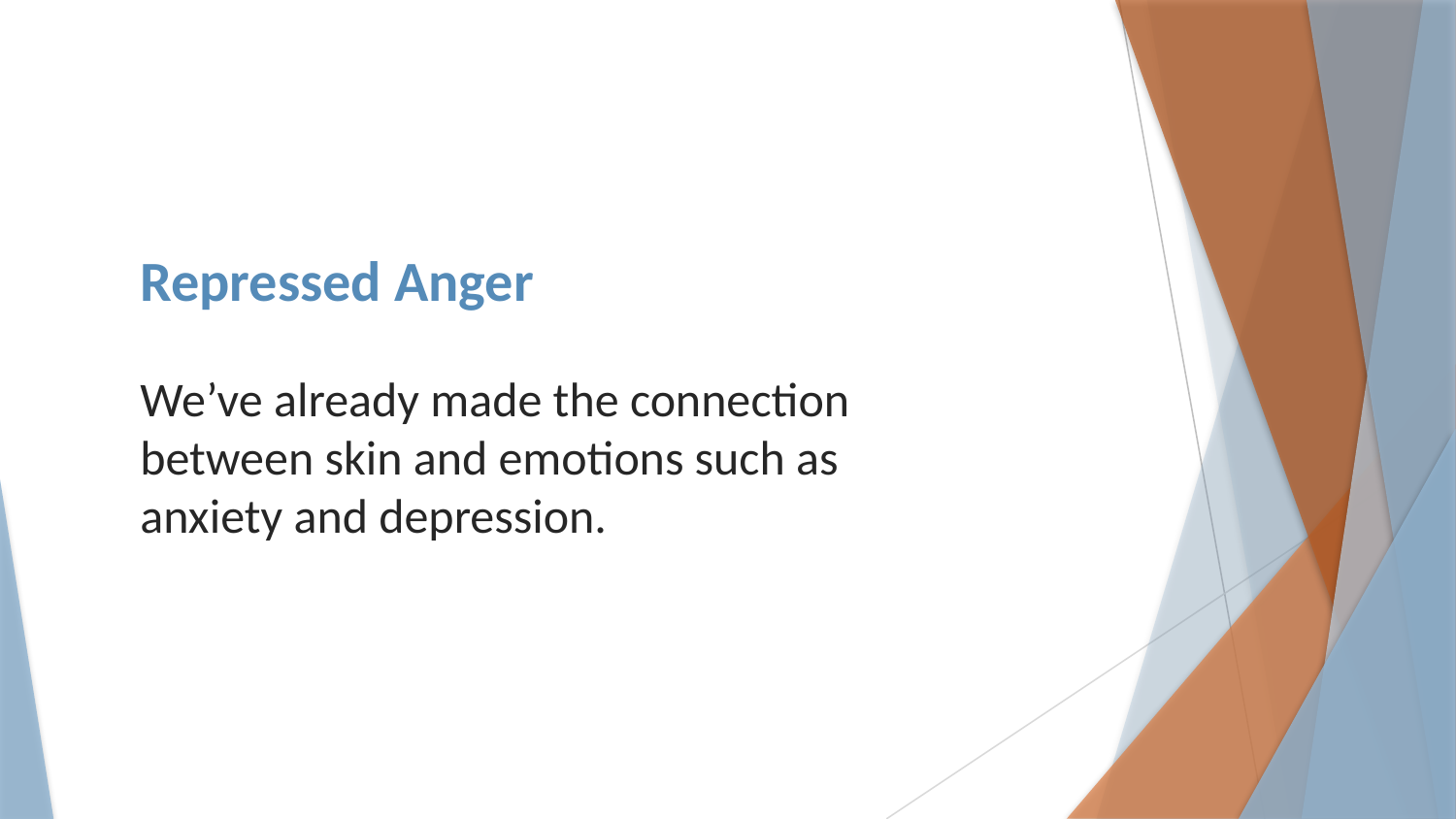

# Repressed Anger
We’ve already made the connection between skin and emotions such as anxiety and depression.